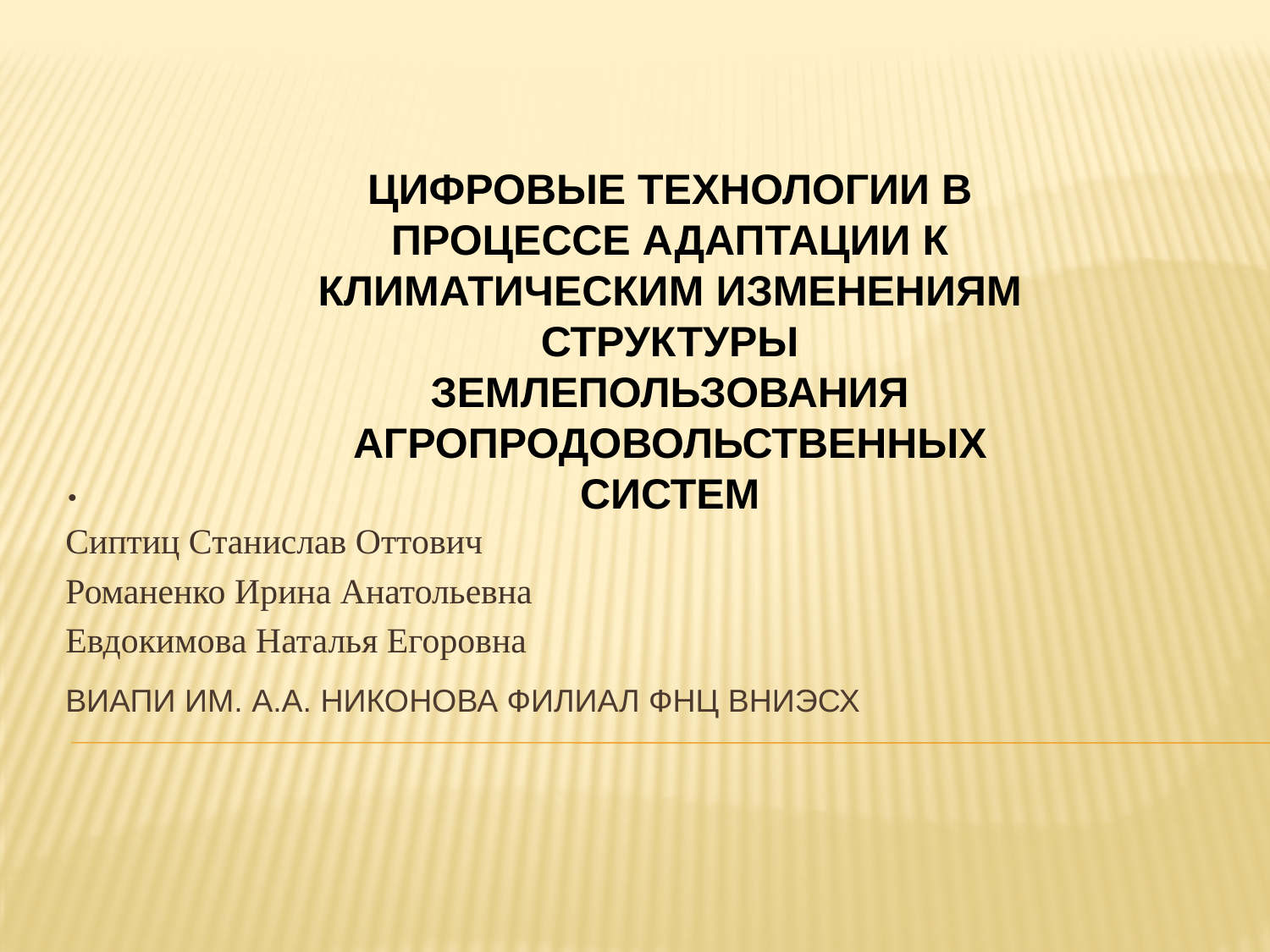

ЦИФРОВЫЕ ТЕХНОЛОГИИ В ПРОЦЕССЕ АДАПТАЦИИ К КЛИМАТИЧЕСКИМ ИЗМЕНЕНИЯМ СТРУКТУРЫ ЗЕМЛЕПОЛЬЗОВАНИЯ АГРОПРОДОВОЛЬСТВЕННЫХ СИСТЕМ

.
Сиптиц Станислав Оттович
Романенко Ирина Анатольевна
Евдокимова Наталья Егоровна
# ВИАПИ им. А.А. Никонова филиал ФНЦ ВНИЭСХ